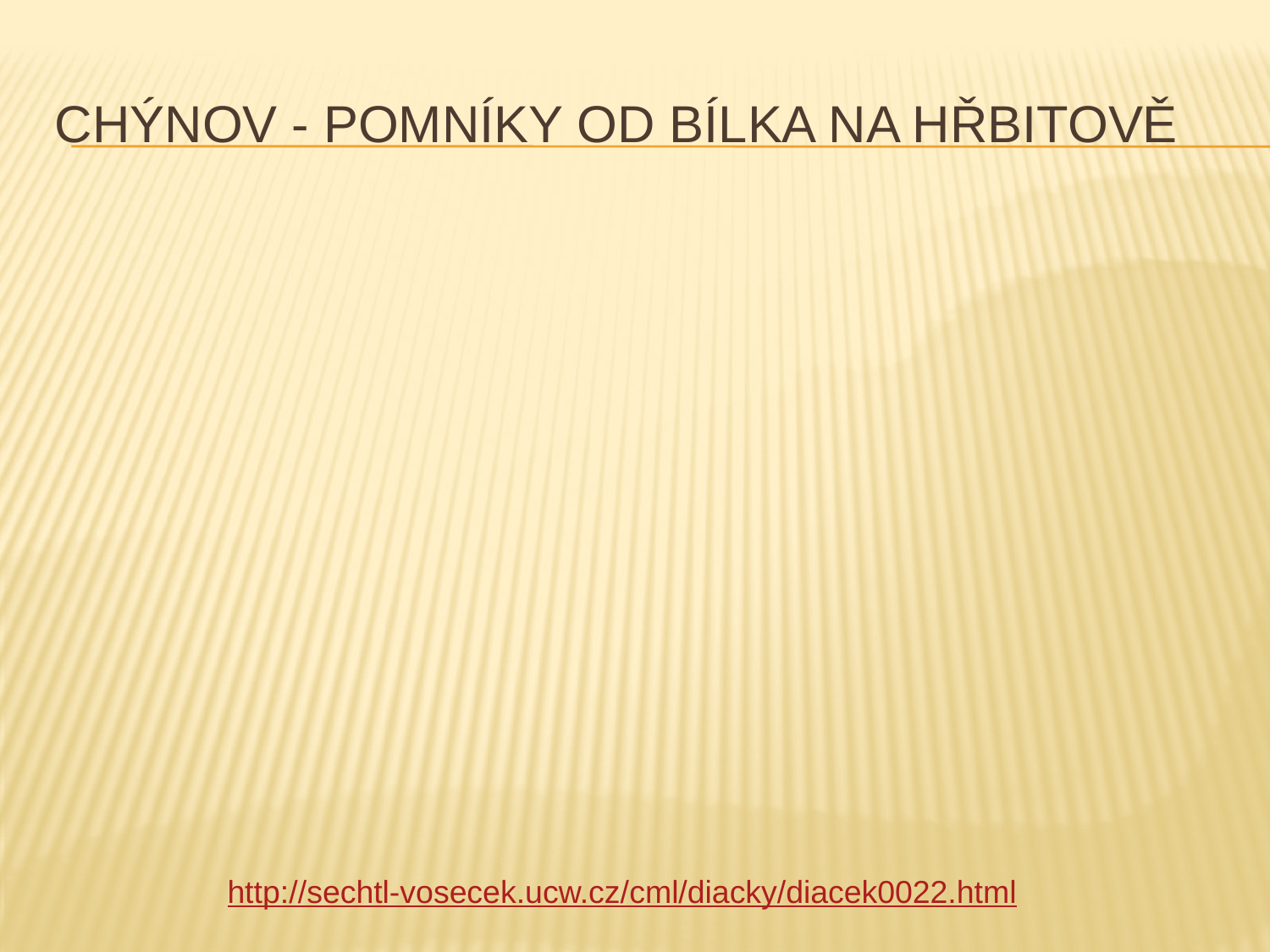

# Chýnov - Pomníky od Bílka na hřbitově

http://sechtl-vosecek.ucw.cz/cml/diacky/diacek0022.html